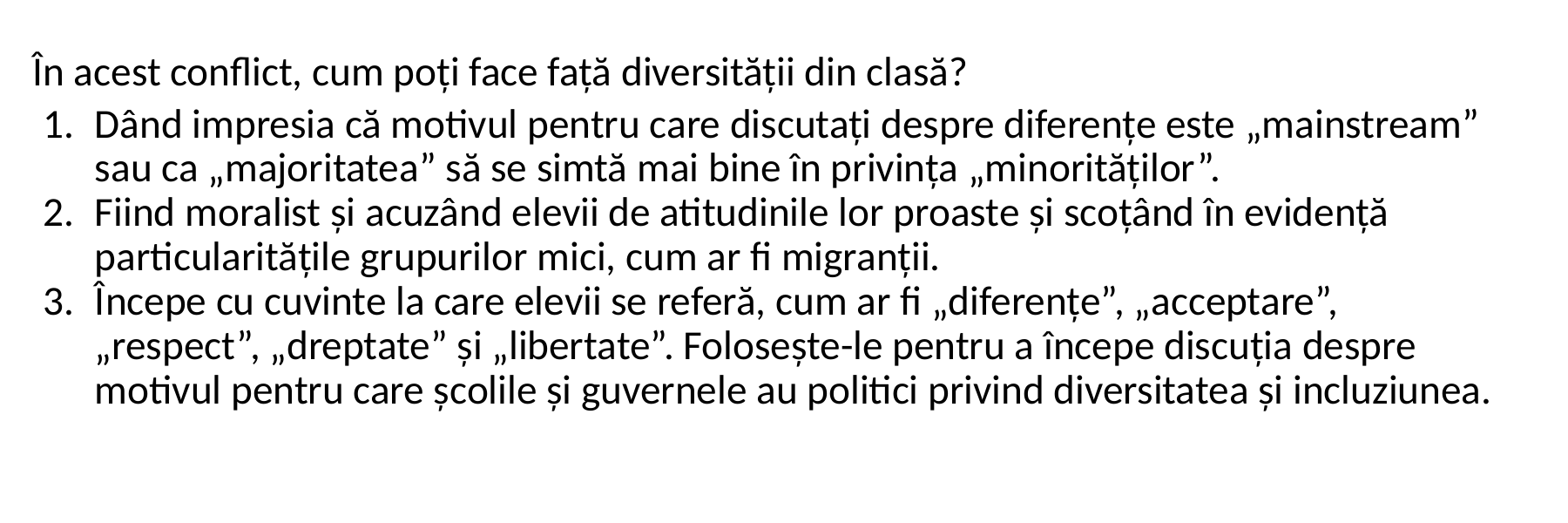

În acest conflict, cum poți face față diversității din clasă?
Dând impresia că motivul pentru care discutați despre diferențe este „mainstream” sau ca „majoritatea” să se simtă mai bine în privința „minorităților”.
Fiind moralist și acuzând elevii de atitudinile lor proaste și scoțând în evidență particularitățile grupurilor mici, cum ar fi migranții.
Începe cu cuvinte la care elevii se referă, cum ar fi „diferențe”, „acceptare”, „respect”, „dreptate” și „libertate”. Folosește-le pentru a începe discuția despre motivul pentru care școlile și guvernele au politici privind diversitatea și incluziunea.